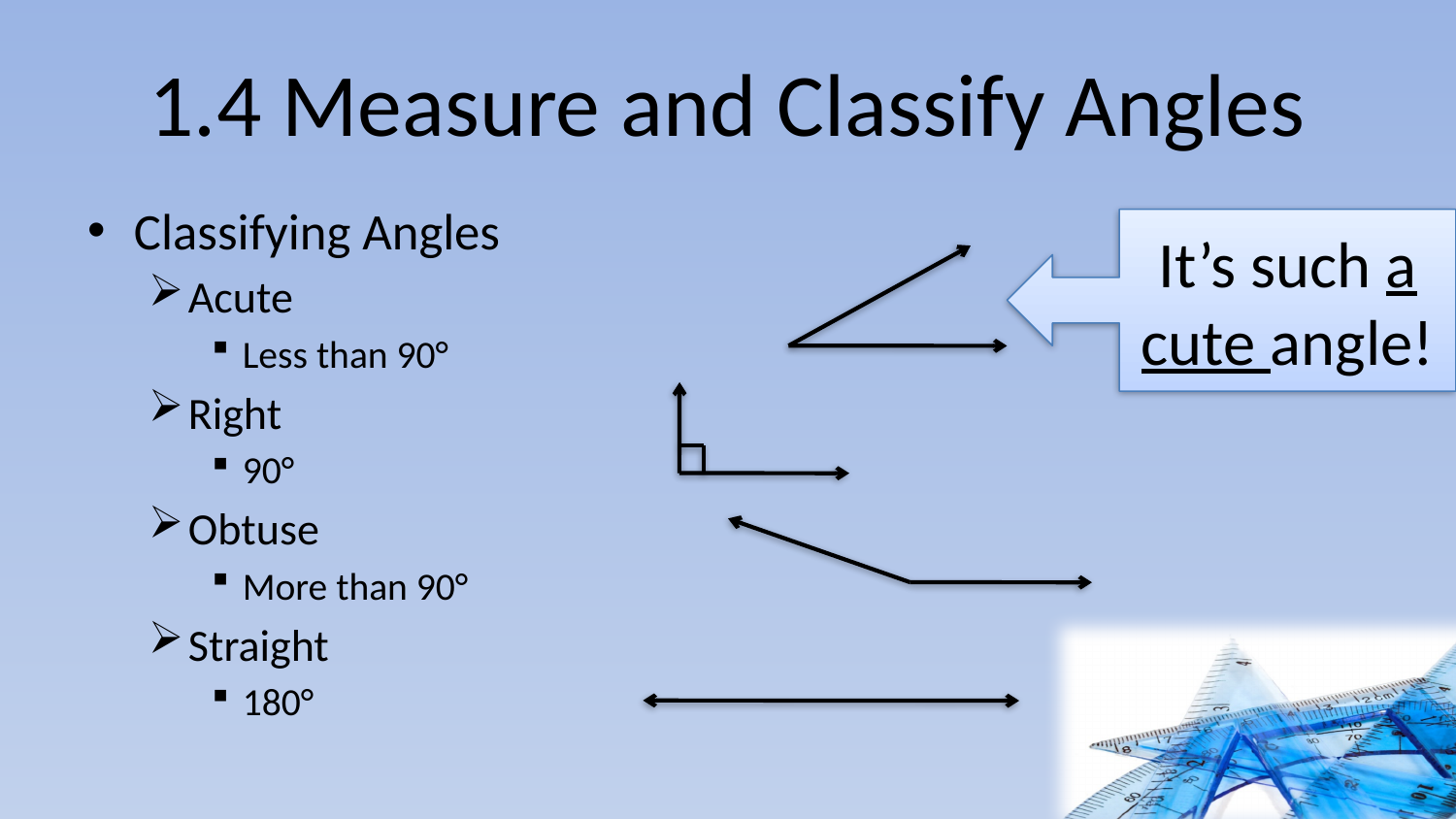

# 1.4 Measure and Classify Angles
Classifying Angles
Acute
Less than 90°
Right
90°
Obtuse
More than 90°
Straight
180°
It’s such a cute angle!